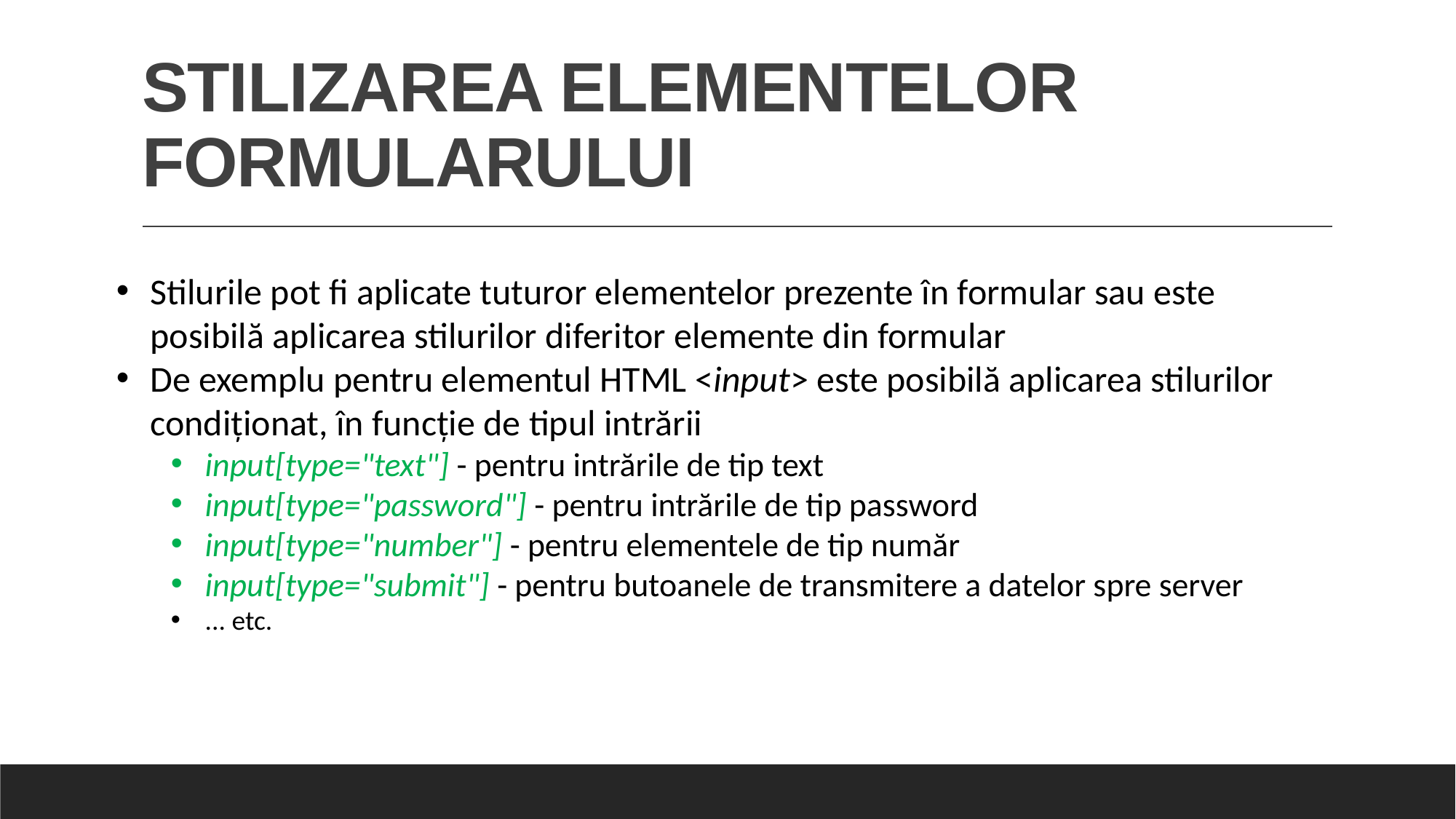

# STILIZAREA ELEMENTELOR FORMULARULUI
Stilurile pot fi aplicate tuturor elementelor prezente în formular sau este posibilă aplicarea stilurilor diferitor elemente din formular
De exemplu pentru elementul HTML <input> este posibilă aplicarea stilurilor condiționat, în funcție de tipul intrării
input[type="text"] - pentru intrările de tip text
input[type="password"] - pentru intrările de tip password
input[type="number"] - pentru elementele de tip număr
input[type="submit"] - pentru butoanele de transmitere a datelor spre server
... etc.